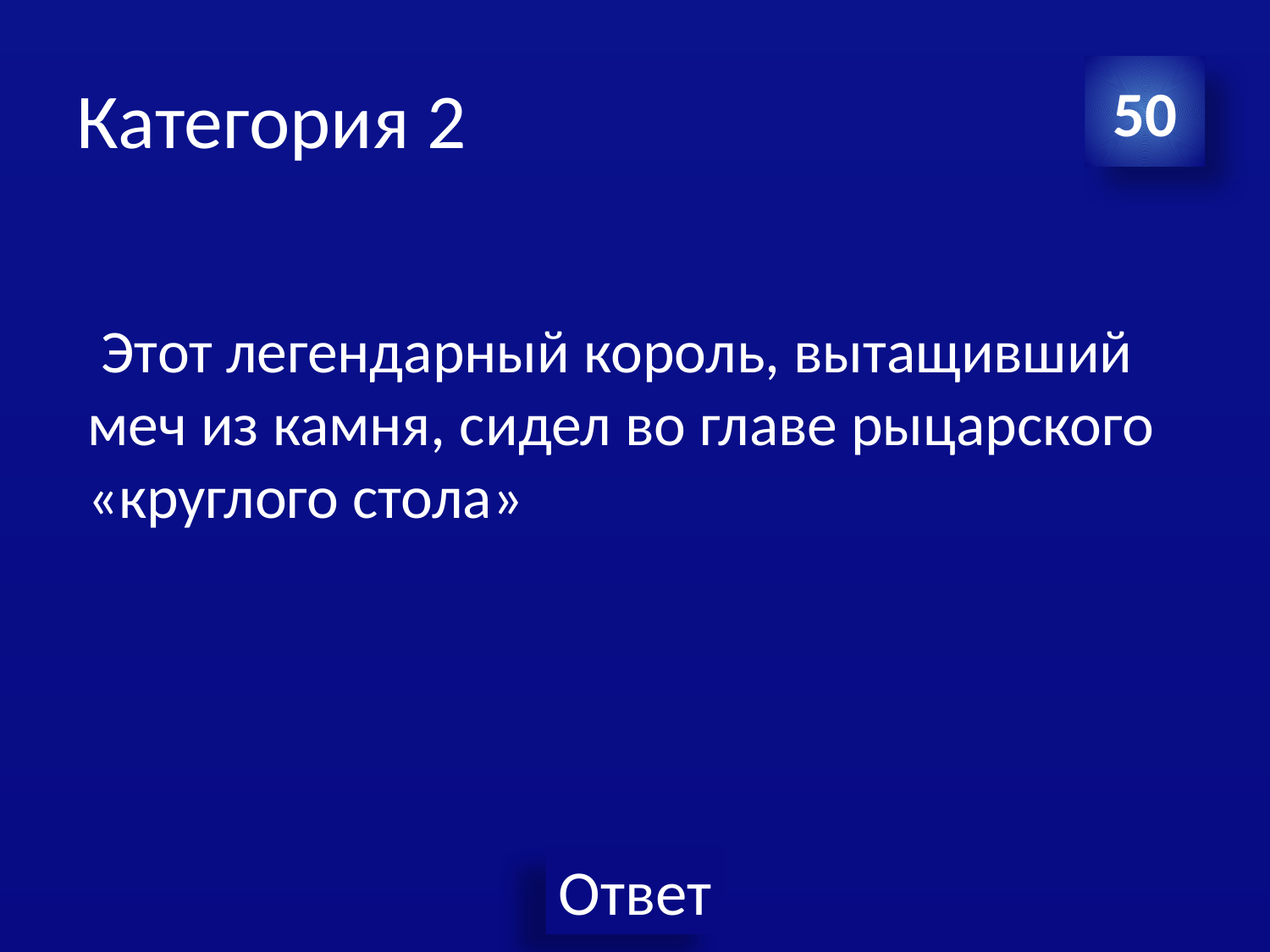

# Категория 2
50
 Этот легендарный король, вытащивший меч из камня, сидел во главе рыцарского «круглого стола»